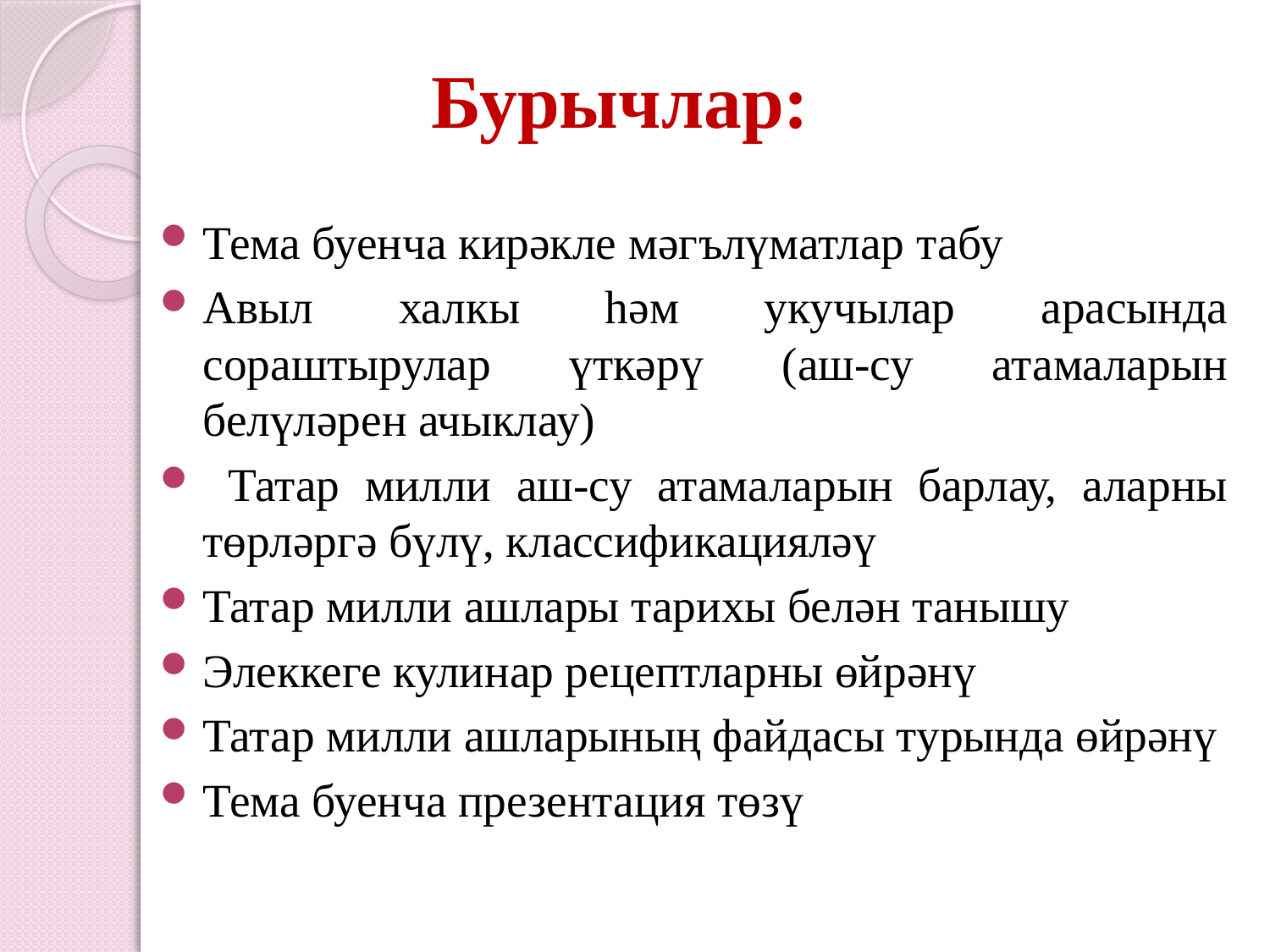

# Бурычлар:
Тема буенча кирәкле мәгълүматлар табу
Авыл халкы һәм укучылар арасында сораштырулар үткәрү (аш-су атамаларын белүләрен ачыклау)
 Татар милли аш-су атамаларын барлау, аларны төрләргә бүлү, классификацияләү
Татар милли ашлары тарихы белән танышу
Элеккеге кулинар рецептларны өйрәнү
Татар милли ашларының файдасы турында өйрәнү
Тема буенча презентация төзү